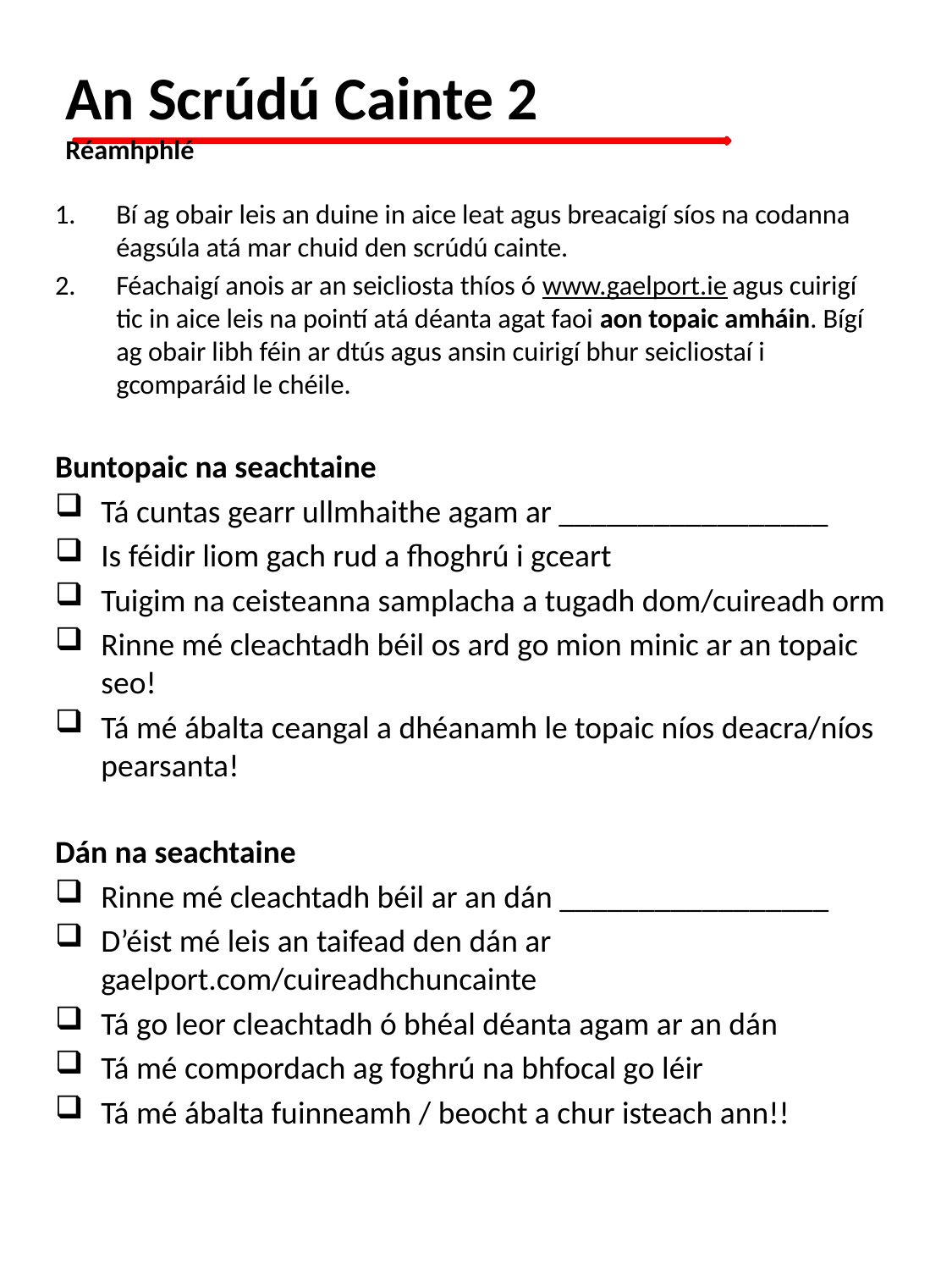

# An Scrúdú Cainte 2	             Réamhphlé

Bí ag obair leis an duine in aice leat agus breacaigí síos na codanna éagsúla atá mar chuid den scrúdú cainte.
Féachaigí anois ar an seicliosta thíos ó www.gaelport.ie agus cuirigí tic in aice leis na pointí atá déanta agat faoi aon topaic amháin. Bígí ag obair libh féin ar dtús agus ansin cuirigí bhur seicliostaí i gcomparáid le chéile.

Buntopaic na seachtaine
Tá cuntas gearr ullmhaithe agam ar _________________
Is féidir liom gach rud a fhoghrú i gceart
Tuigim na ceisteanna samplacha a tugadh dom/cuireadh orm
Rinne mé cleachtadh béil os ard go mion minic ar an topaic seo!
Tá mé ábalta ceangal a dhéanamh le topaic níos deacra/níos pearsanta!

Dán na seachtaine
Rinne mé cleachtadh béil ar an dán _________________
D’éist mé leis an taifead den dán ar gaelport.com/cuireadhchuncainte
Tá go leor cleachtadh ó bhéal déanta agam ar an dán
Tá mé compordach ag foghrú na bhfocal go léir
Tá mé ábalta fuinneamh / beocht a chur isteach ann!!